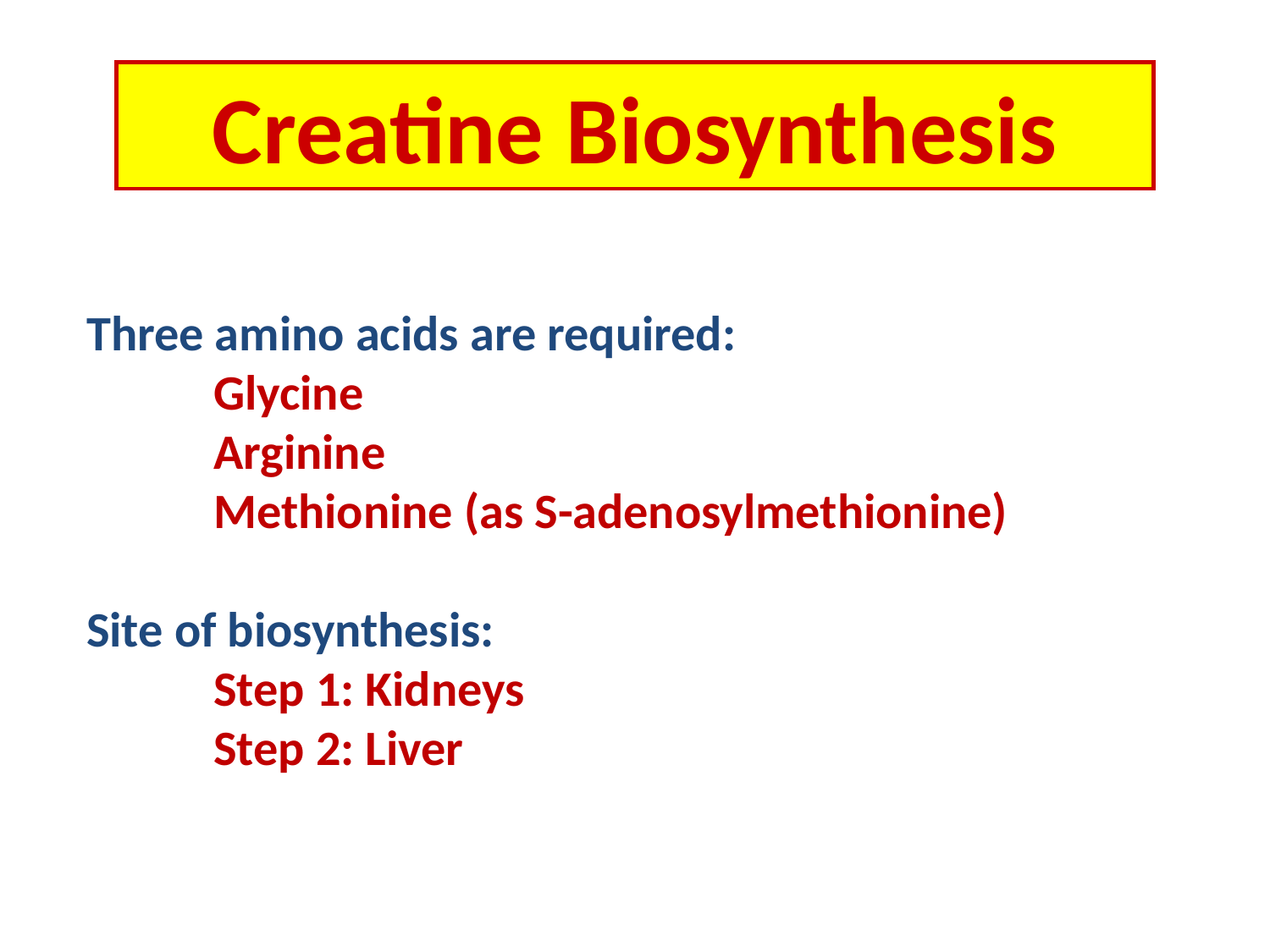

Creatine Biosynthesis
Three amino acids are required:
	Glycine
	Arginine
	Methionine (as S-adenosylmethionine)

Site of biosynthesis:
	Step 1: Kidneys
	Step 2: Liver